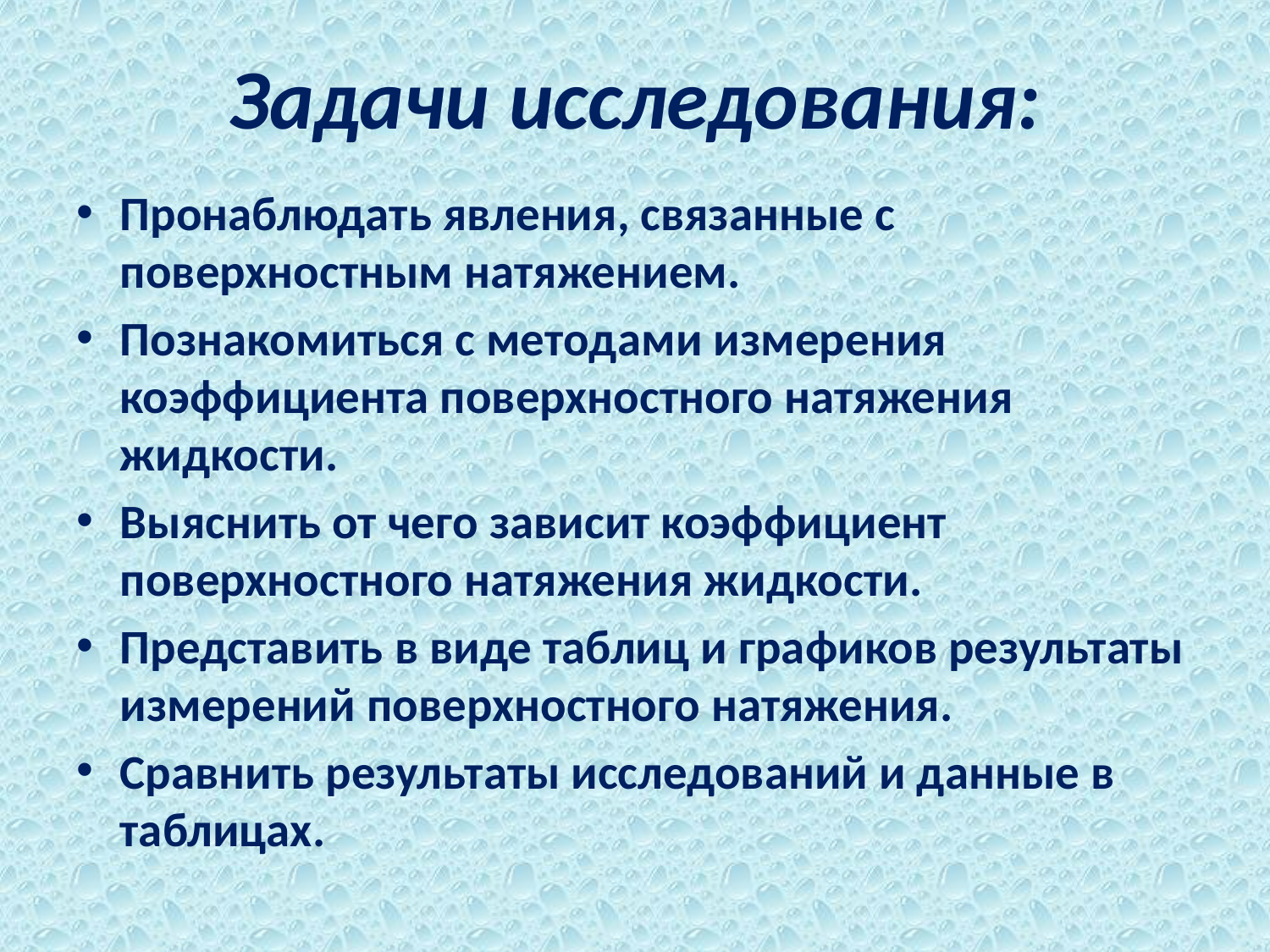

# Задачи исследования:
Пронаблюдать явления, связанные с   поверхностным натяжением.
Познакомиться с методами измерения коэффициента поверхностного натяжения жидкости.
Выяснить от чего зависит коэффициент поверхностного натяжения жидкости.
Представить в виде таблиц и графиков результаты измерений поверхностного натяжения.
Сравнить результаты исследований и данные в таблицах.